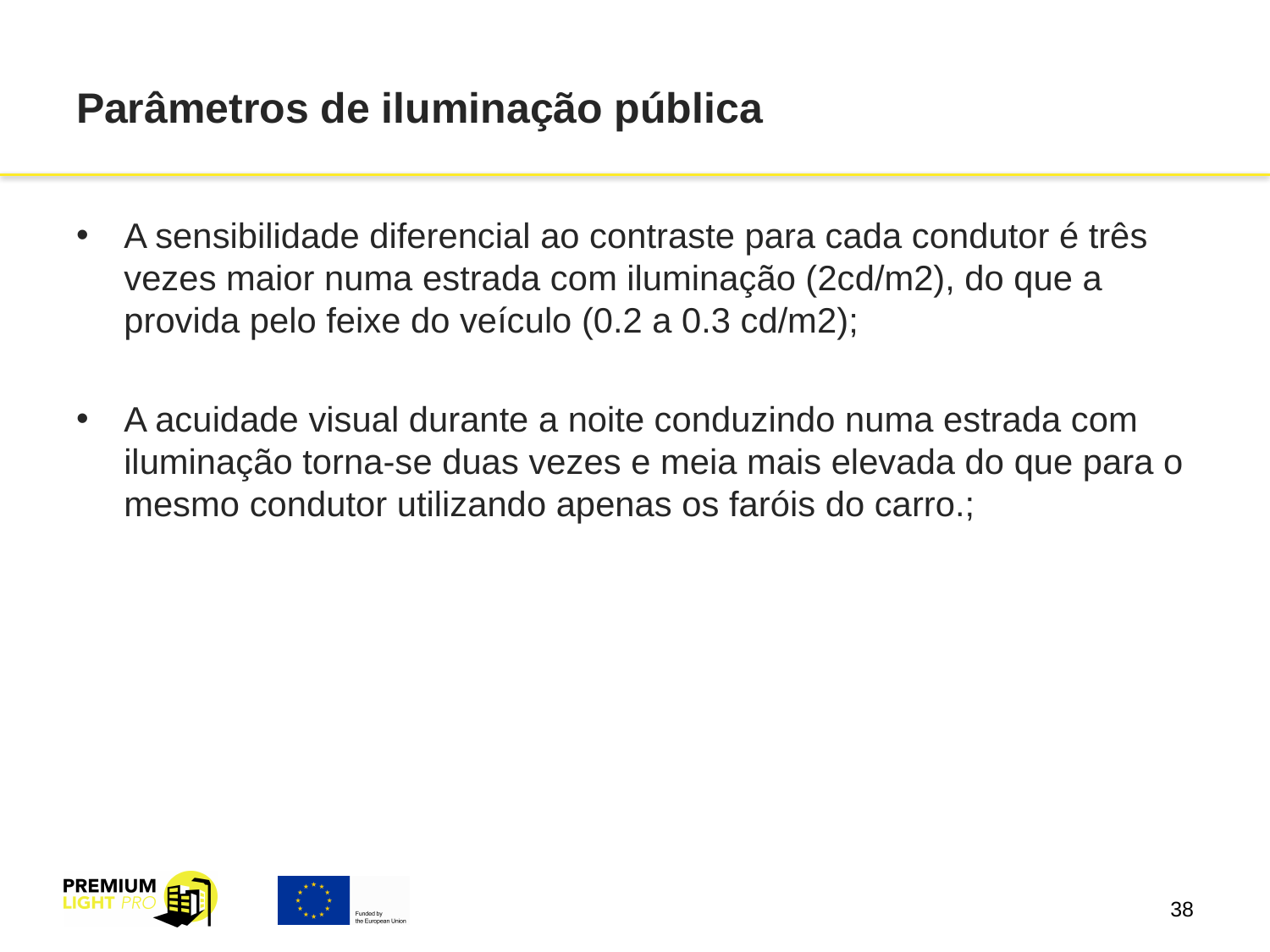

# Parâmetros de iluminação pública
A sensibilidade diferencial ao contraste para cada condutor é três vezes maior numa estrada com iluminação (2cd/m2), do que a provida pelo feixe do veículo (0.2 a 0.3 cd/m2);

A acuidade visual durante a noite conduzindo numa estrada com iluminação torna-se duas vezes e meia mais elevada do que para o mesmo condutor utilizando apenas os faróis do carro.;